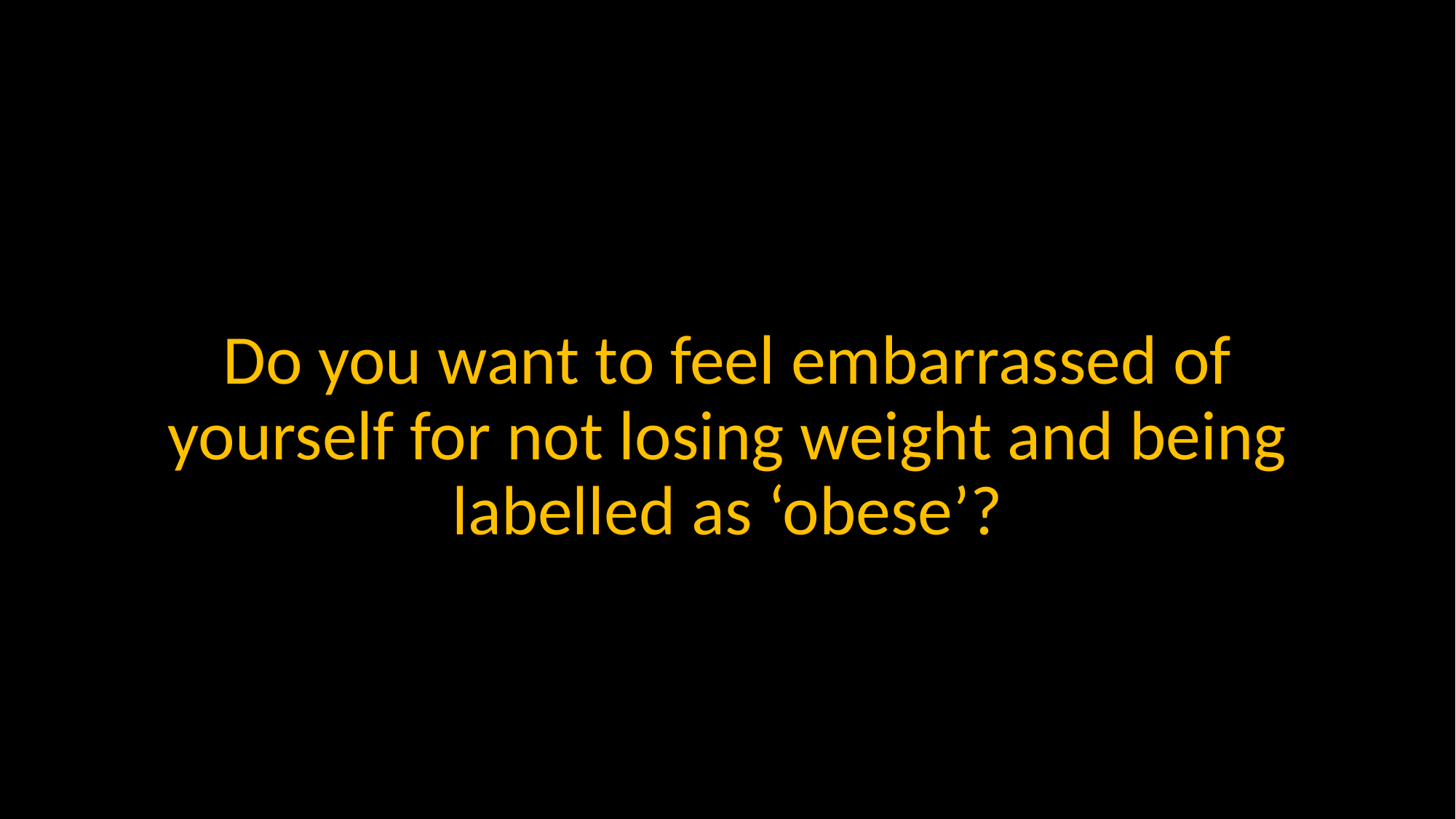

Do you want to feel embarrassed of yourself for not losing weight and being labelled as ‘obese’?